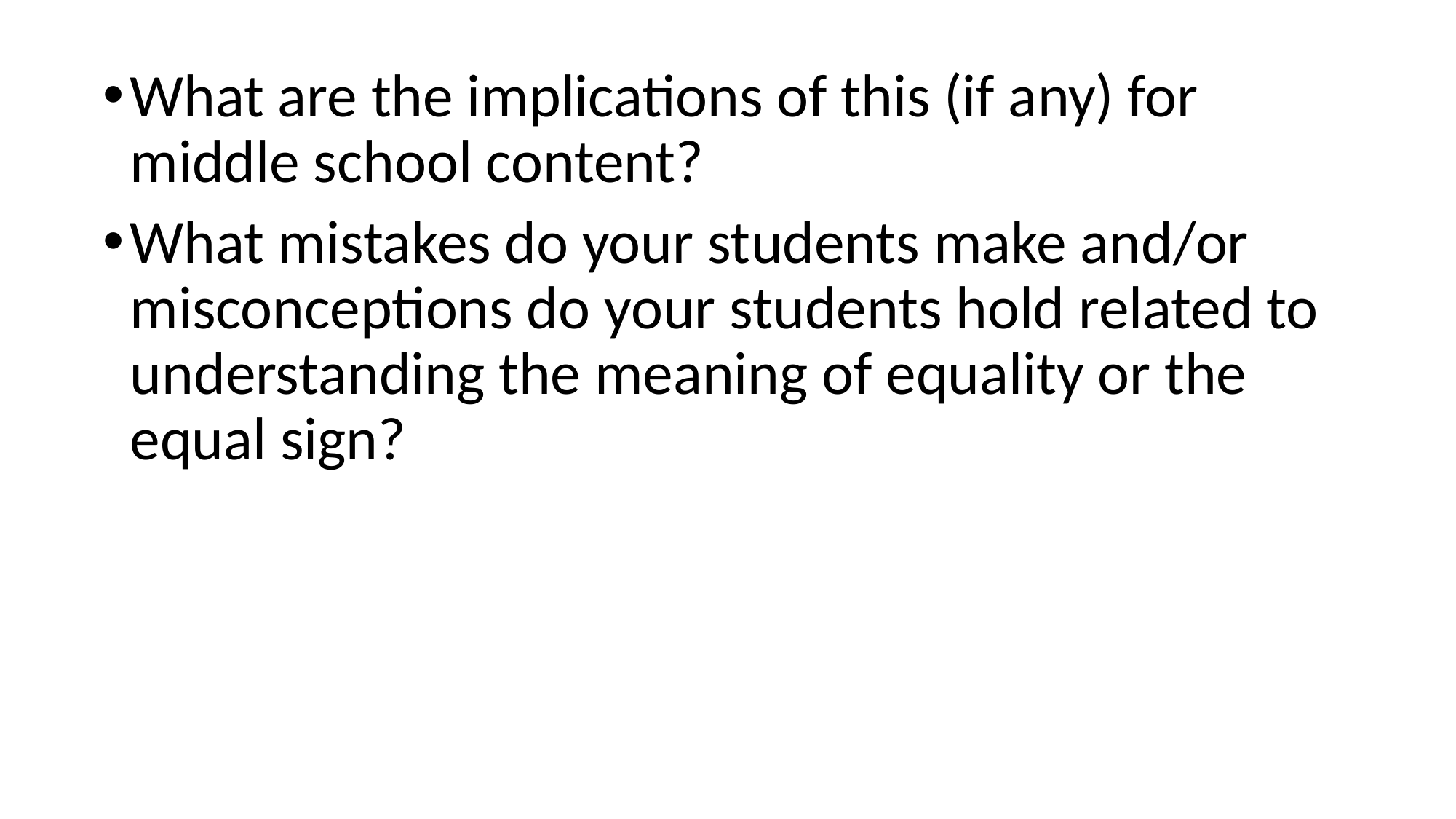

What are the implications of this (if any) for middle school content?
What mistakes do your students make and/or misconceptions do your students hold related to understanding the meaning of equality or the equal sign?